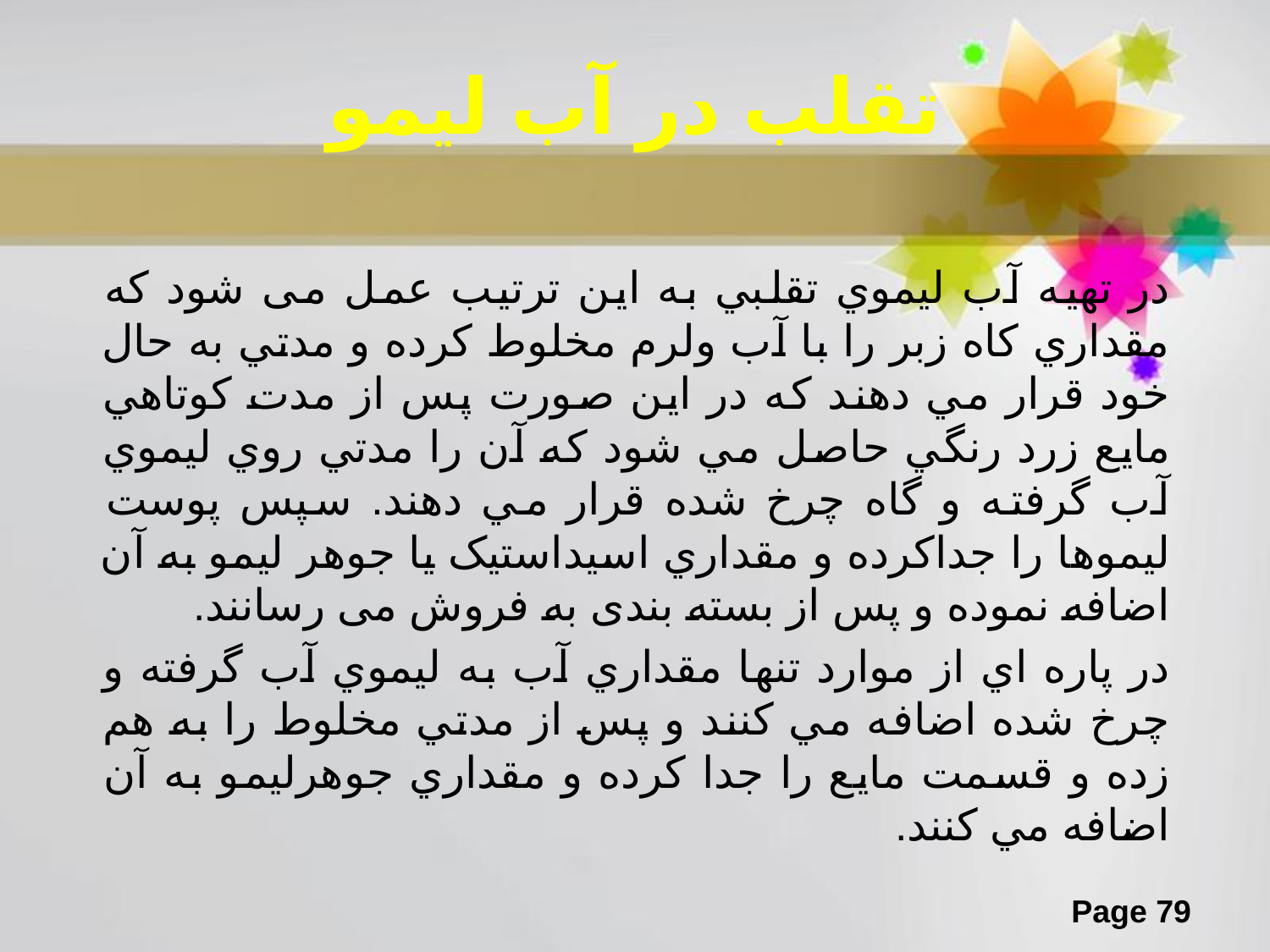

# تقلب در آب لیمو
در تهیه آب لیموي تقلبي به این ترتیب عمل می شود که مقداري کاه زبر را با آب ولرم مخلوط کرده و مدتي به حال خود قرار مي دهند که در این صورت پس از مدت کوتاهي مایع زرد رنگي حاصل مي شود که آن را مدتي روي لیموي آب گرفته و گاه چرخ شده قرار مي دهند. سپس پوست لیموها را جداکرده و مقداري اسیداستیک یا جوهر لیمو به آن اضافه نموده و پس از بسته بندی به فروش می رسانند.
در پاره اي از موارد تنها مقداري آب به لیموي آب گرفته و چرخ شده اضافه مي کنند و پس از مدتي مخلوط را به هم زده و قسمت مایع را جدا کرده و مقداري جوهرلیمو به آن اضافه مي کنند.